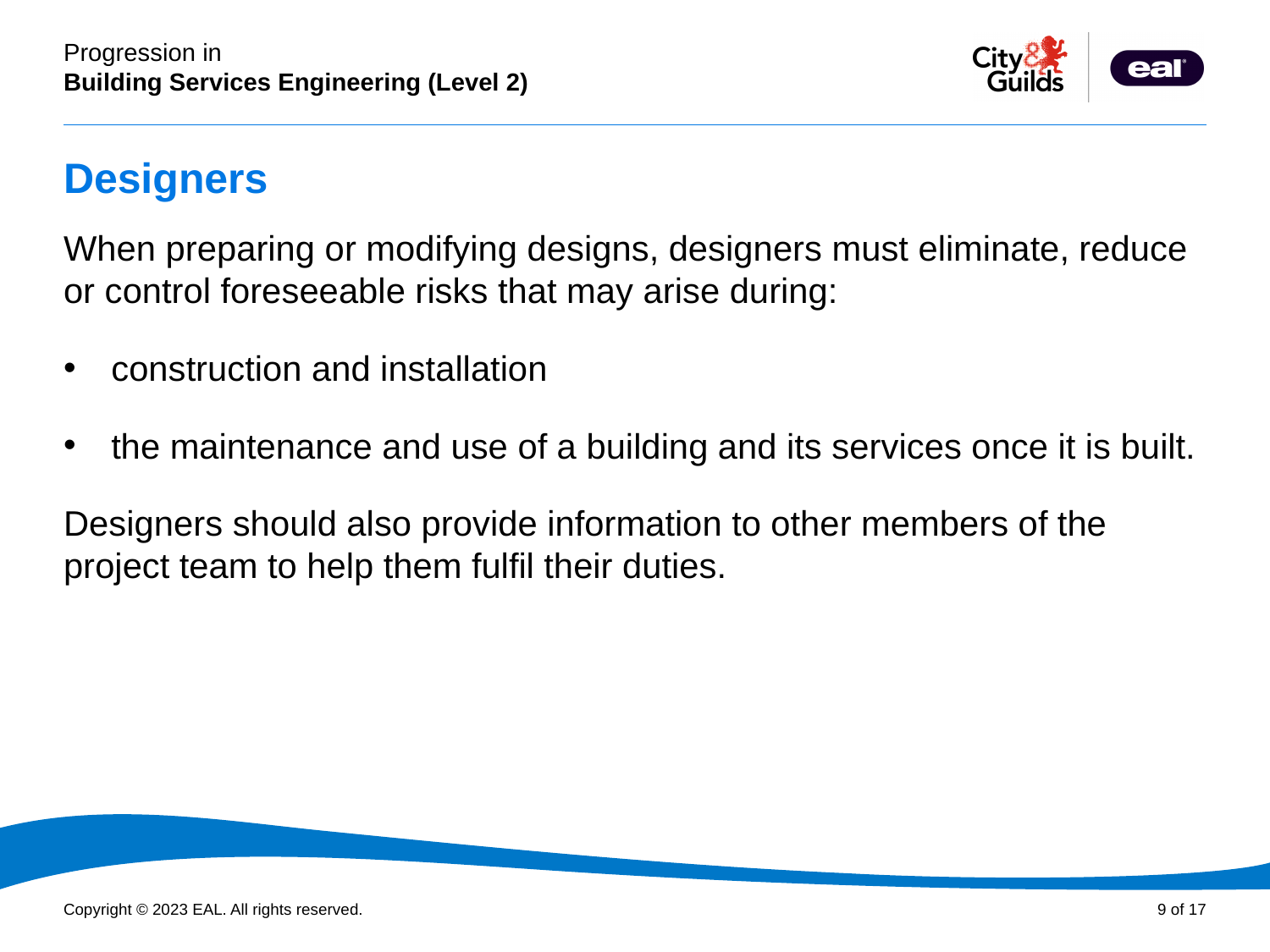

# Designers
When preparing or modifying designs, designers must eliminate, reduce or control foreseeable risks that may arise during:
construction and installation
the maintenance and use of a building and its services once it is built.
Designers should also provide information to other members of the project team to help them fulfil their duties.